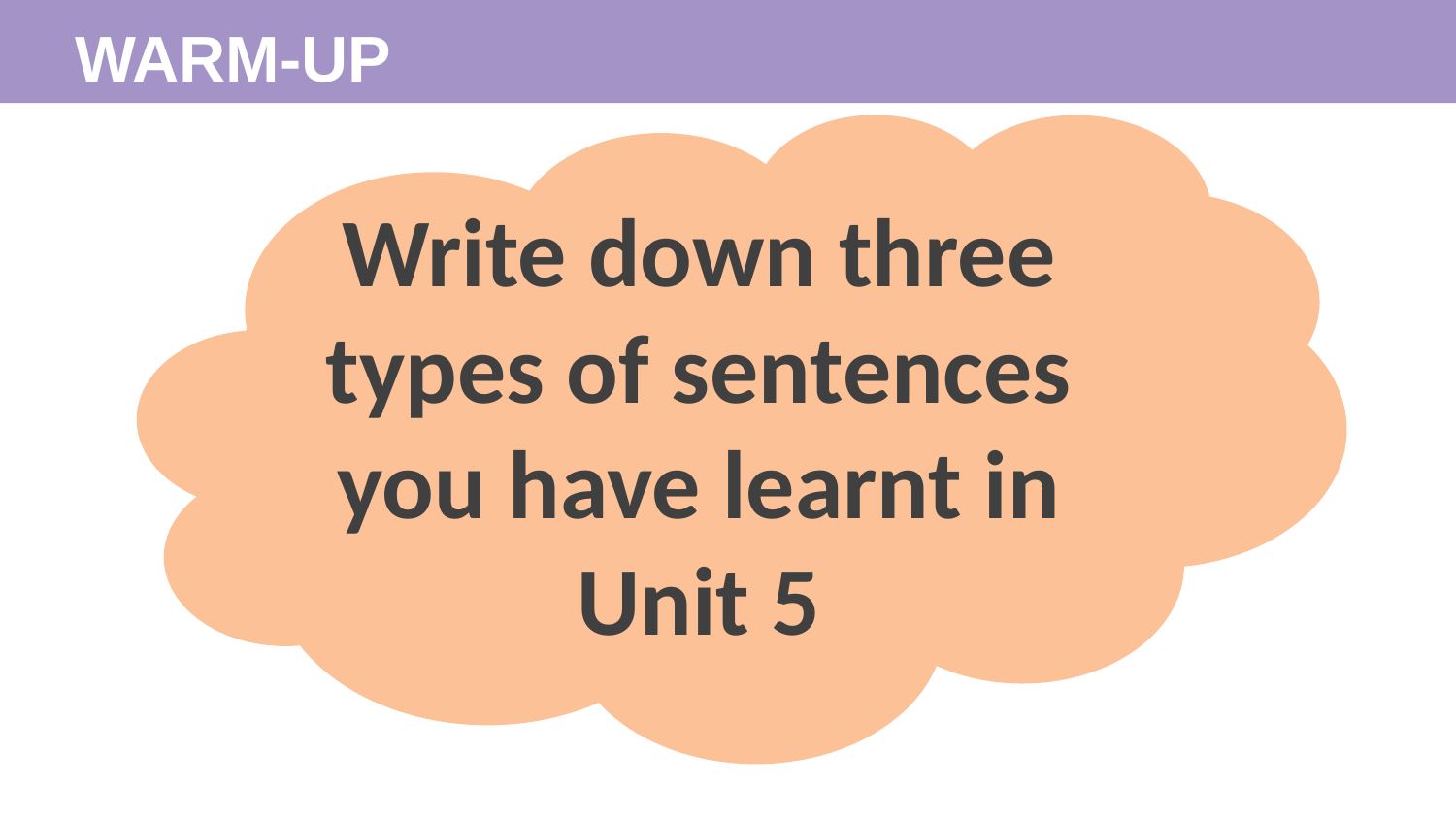

WARM-UP
Write down three types of sentences you have learnt in Unit 5